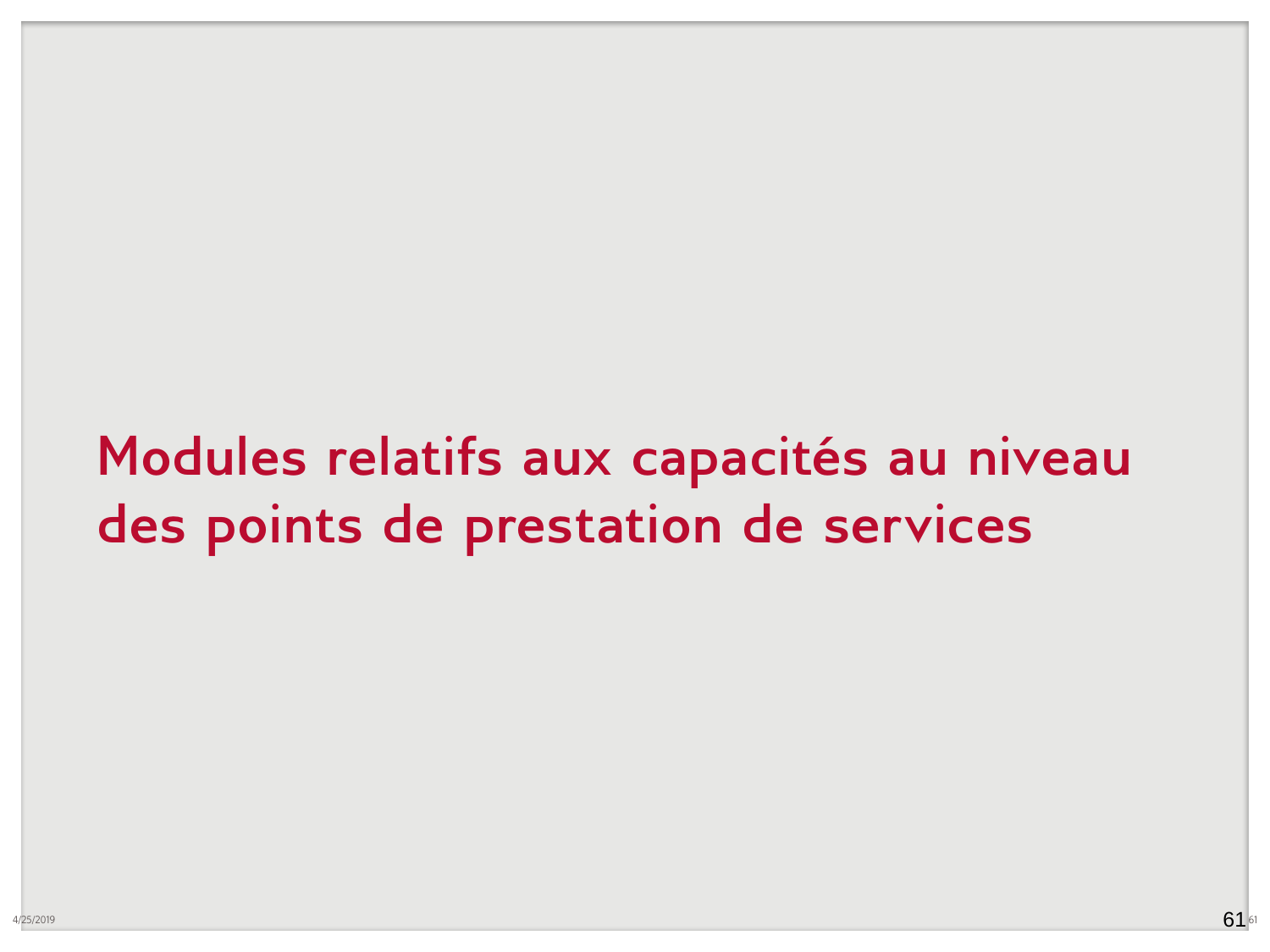

# Modules relatifs aux capacités au niveau des points de prestation de services
4/25/2019
61